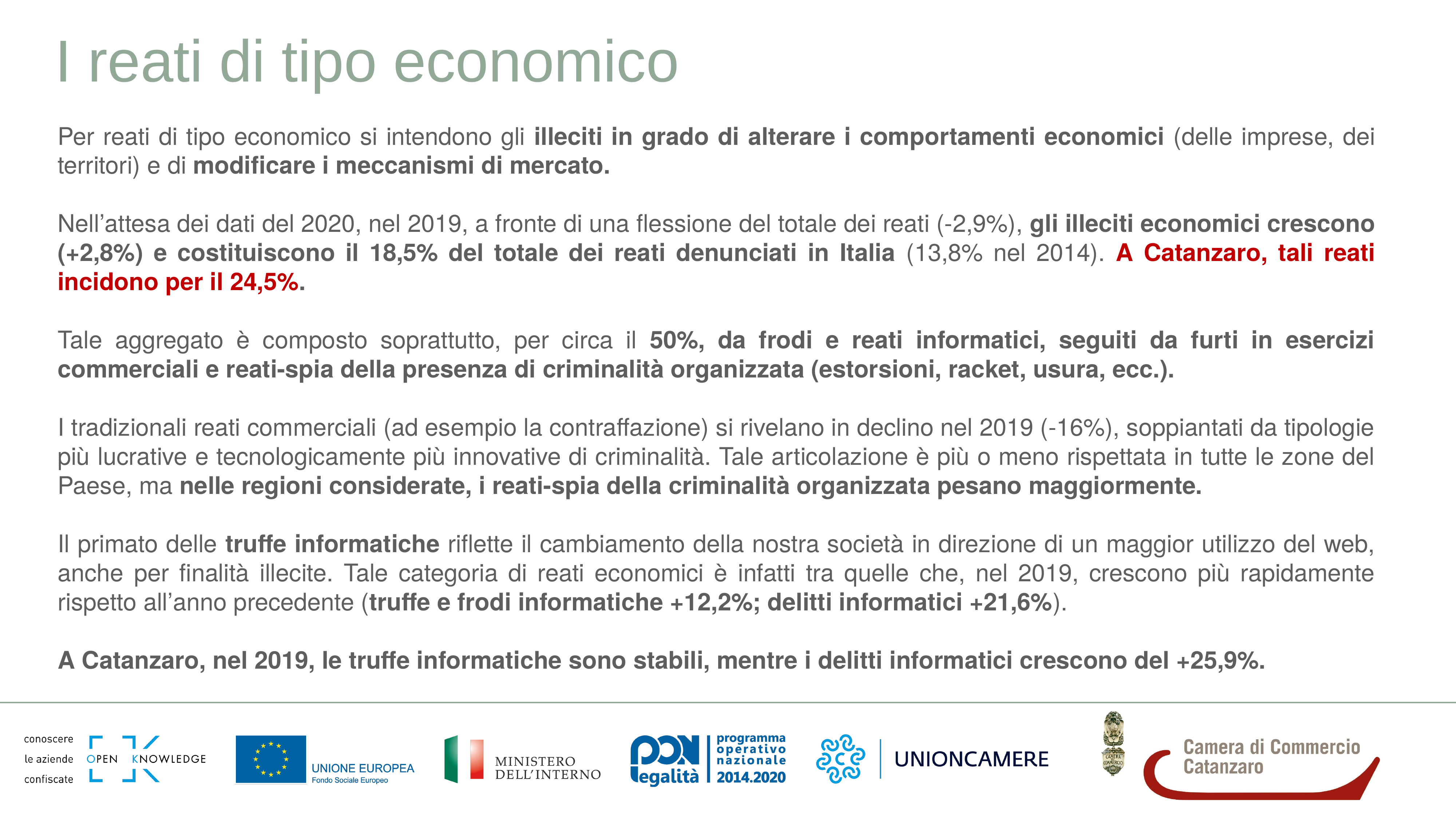

I reati di tipo economico
Per reati di tipo economico si intendono gli illeciti in grado di alterare i comportamenti economici (delle imprese, dei territori) e di modificare i meccanismi di mercato.

Nell’attesa dei dati del 2020, nel 2019, a fronte di una flessione del totale dei reati (-2,9%), gli illeciti economici crescono (+2,8%) e costituiscono il 18,5% del totale dei reati denunciati in Italia (13,8% nel 2014). A Catanzaro, tali reati incidono per il 24,5%.

Tale aggregato è composto soprattutto, per circa il 50%, da frodi e reati informatici, seguiti da furti in esercizi commerciali e reati-spia della presenza di criminalità organizzata (estorsioni, racket, usura, ecc.).

I tradizionali reati commerciali (ad esempio la contraffazione) si rivelano in declino nel 2019 (-16%), soppiantati da tipologie più lucrative e tecnologicamente più innovative di criminalità. Tale articolazione è più o meno rispettata in tutte le zone del Paese, ma nelle regioni considerate, i reati-spia della criminalità organizzata pesano maggiormente.

Il primato delle truffe informatiche riflette il cambiamento della nostra società in direzione di un maggior utilizzo del web, anche per finalità illecite. Tale categoria di reati economici è infatti tra quelle che, nel 2019, crescono più rapidamente rispetto all’anno precedente (truffe e frodi informatiche +12,2%; delitti informatici +21,6%).

A Catanzaro, nel 2019, le truffe informatiche sono stabili, mentre i delitti informatici crescono del +25,9%.